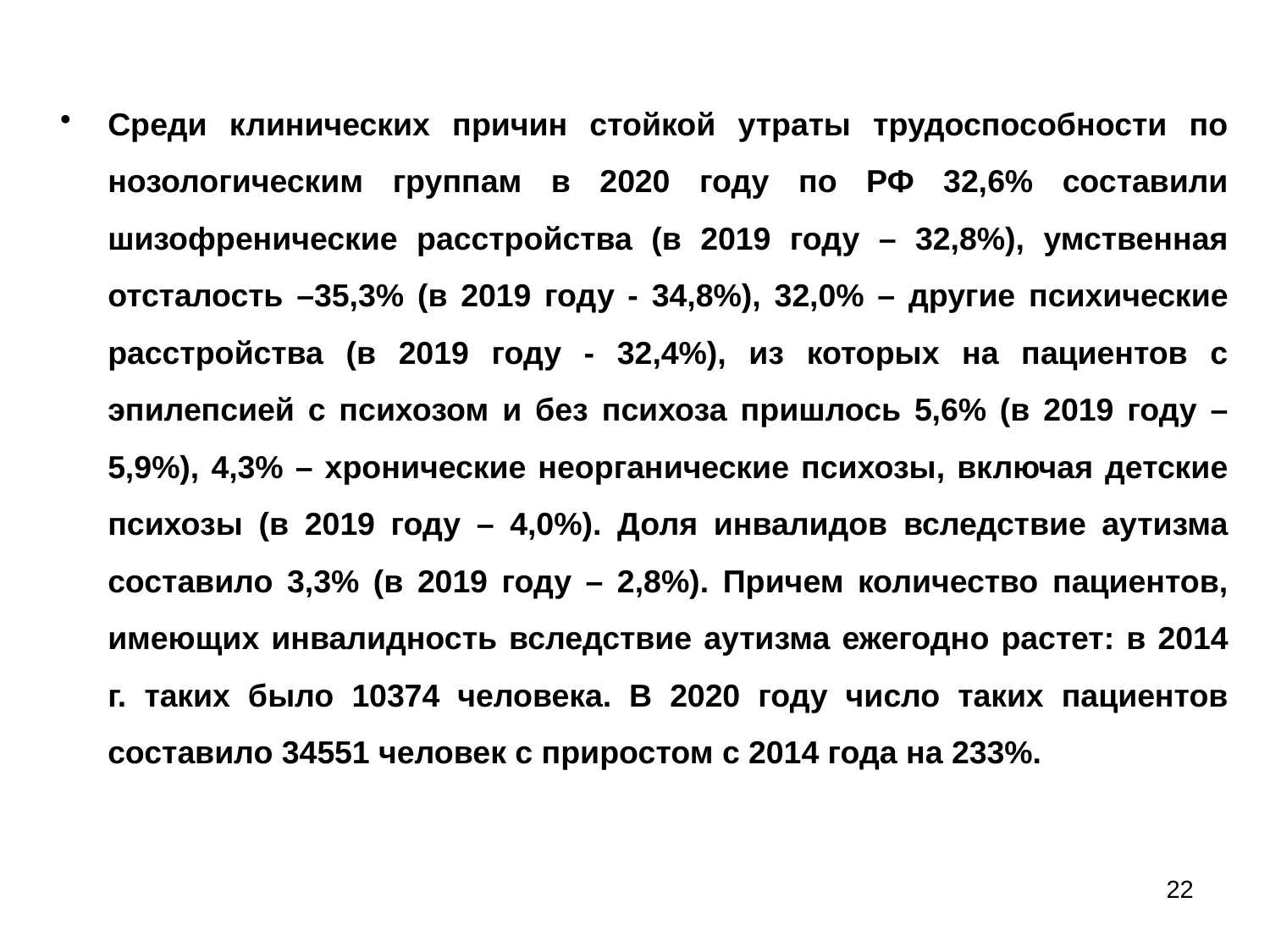

# Среди клинических причин стойкой утраты трудоспособности по нозологическим группам в 2020 году по РФ 32,6% составили шизофренические расстройства (в 2019 году – 32,8%), умственная отсталость –35,3% (в 2019 году - 34,8%), 32,0% – другие психические расстройства (в 2019 году - 32,4%), из которых на пациентов с эпилепсией с психозом и без психоза пришлось 5,6% (в 2019 году – 5,9%), 4,3% – хронические неорганические психозы, включая детские психозы (в 2019 году – 4,0%). Доля инвалидов вследствие аутизма составило 3,3% (в 2019 году – 2,8%). Причем количество пациентов, имеющих инвалидность вследствие аутизма ежегодно растет: в 2014 г. таких было 10374 человека. В 2020 году число таких пациентов составило 34551 человек с приростом с 2014 года на 233%.
22